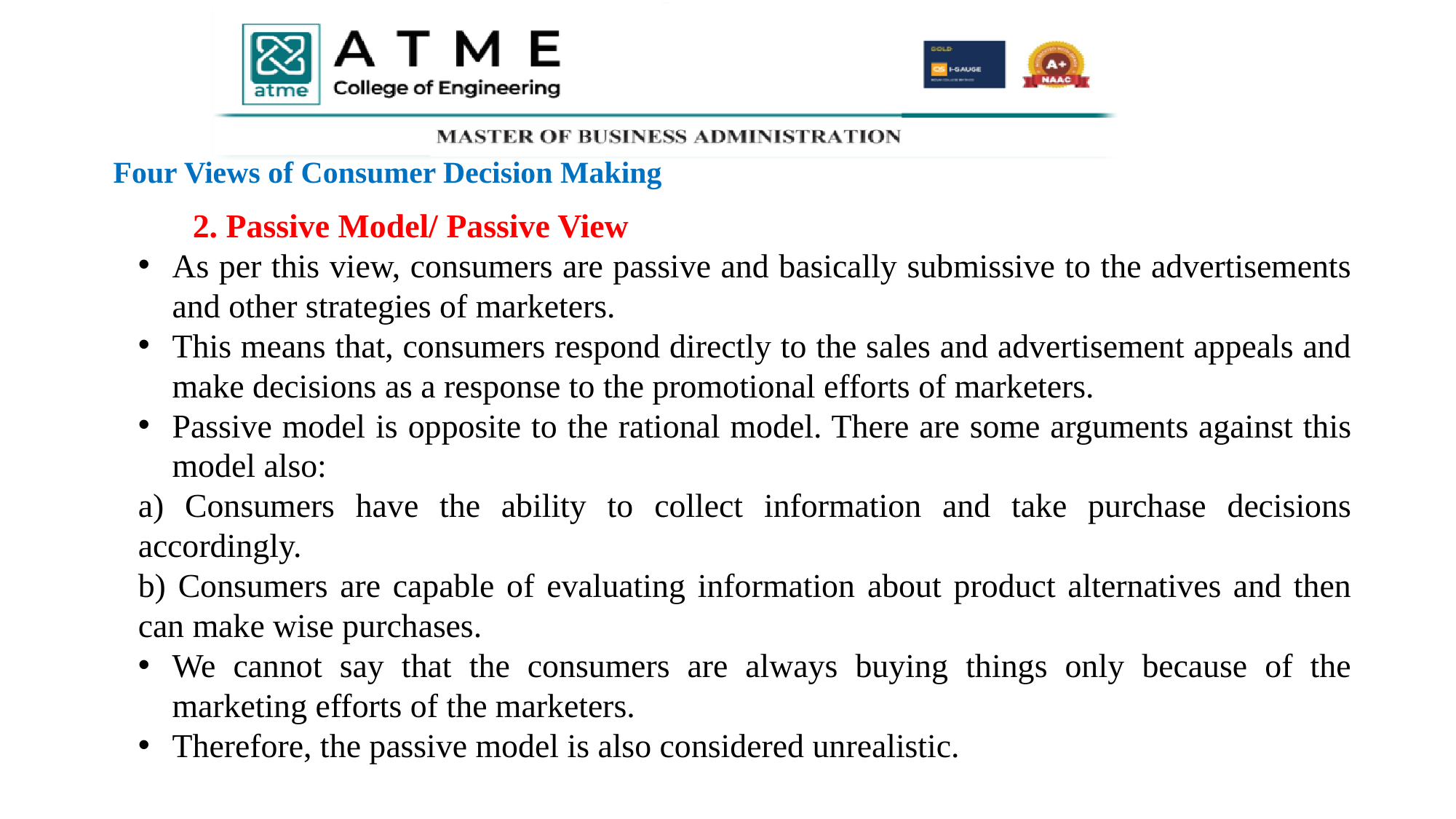

# Four Views of Consumer Decision Making
2. Passive Model/ Passive View
As per this view, consumers are passive and basically submissive to the advertisements and other strategies of marketers.
This means that, consumers respond directly to the sales and advertisement appeals and make decisions as a response to the promotional efforts of marketers.
Passive model is opposite to the rational model. There are some arguments against this model also:
a) Consumers have the ability to collect information and take purchase decisions accordingly.
b) Consumers are capable of evaluating information about product alternatives and then can make wise purchases.
We cannot say that the consumers are always buying things only because of the marketing efforts of the marketers.
Therefore, the passive model is also considered unrealistic.